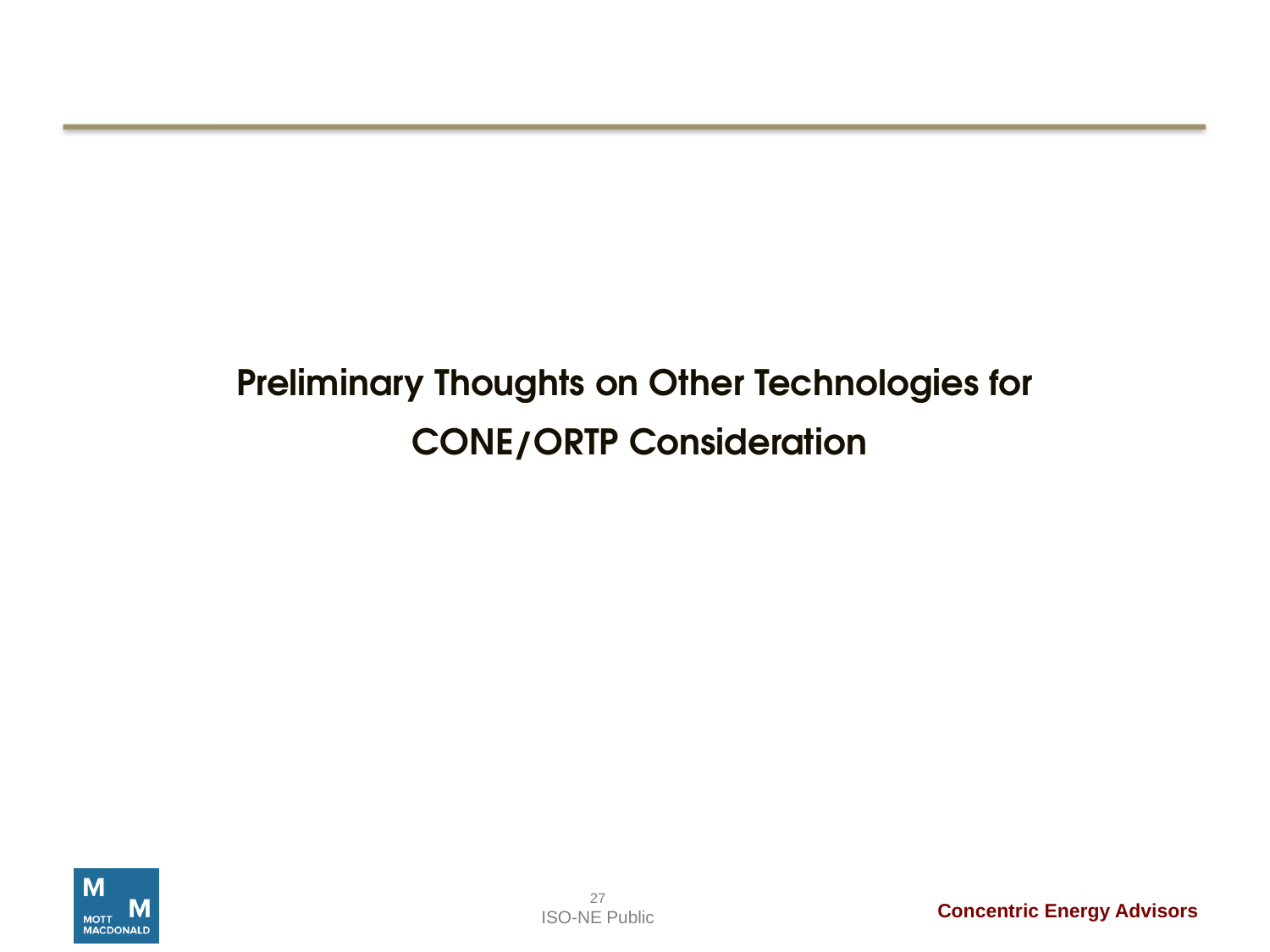

#

Preliminary Thoughts on Other Technologies for
 CONE/ORTP Consideration